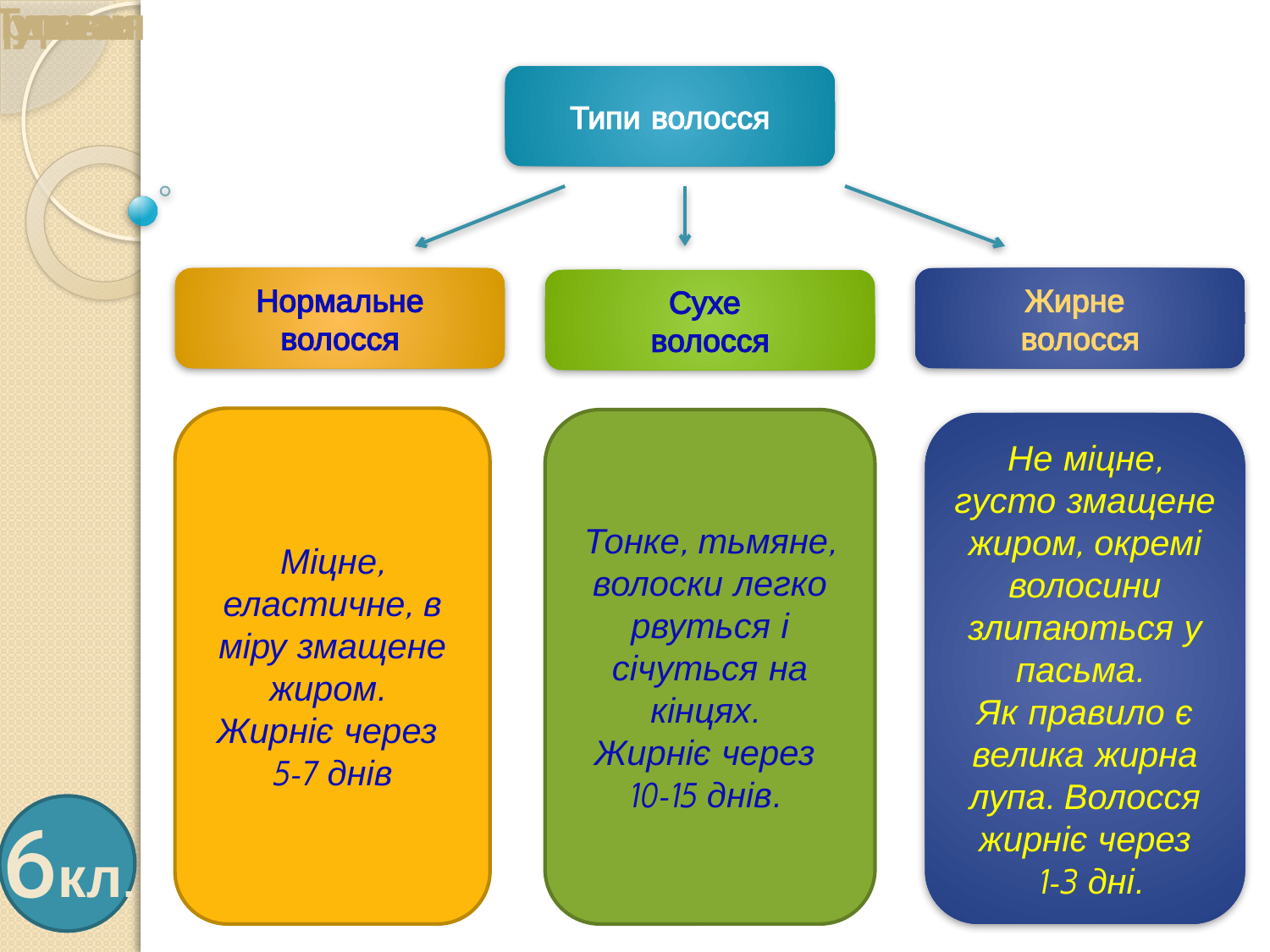

Трудове навчання
Типи волосся
Нормальне волосся
Жирне
волосся
Сухе
волосся
Міцне, еластичне, в міру змащене жиром.
Жирніє через
5-7 днів
Тонке, тьмяне, волоски легко рвуться і січуться на кінцях.
Жирніє через
10-15 днів.
Не міцне, густо змащене жиром, окремі волосини злипаються у пасьма.
Як правило є велика жирна лупа. Волосся жирніє через
 1-3 дні.
6кл.